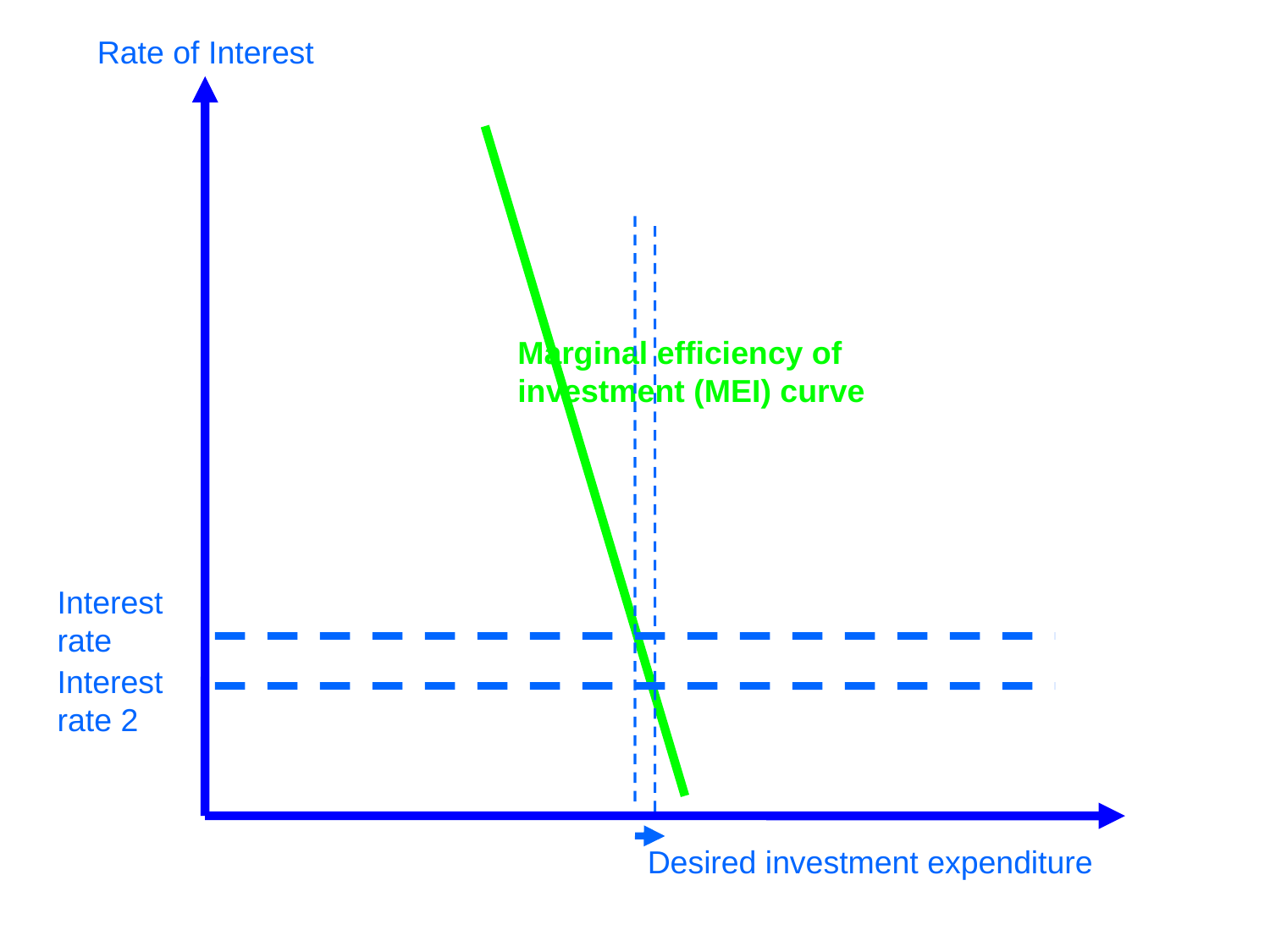

Rate of Interest

Marginal efficiency of investment (MEI) curve
Interest rate

Interest rate 2

Desired investment expenditure